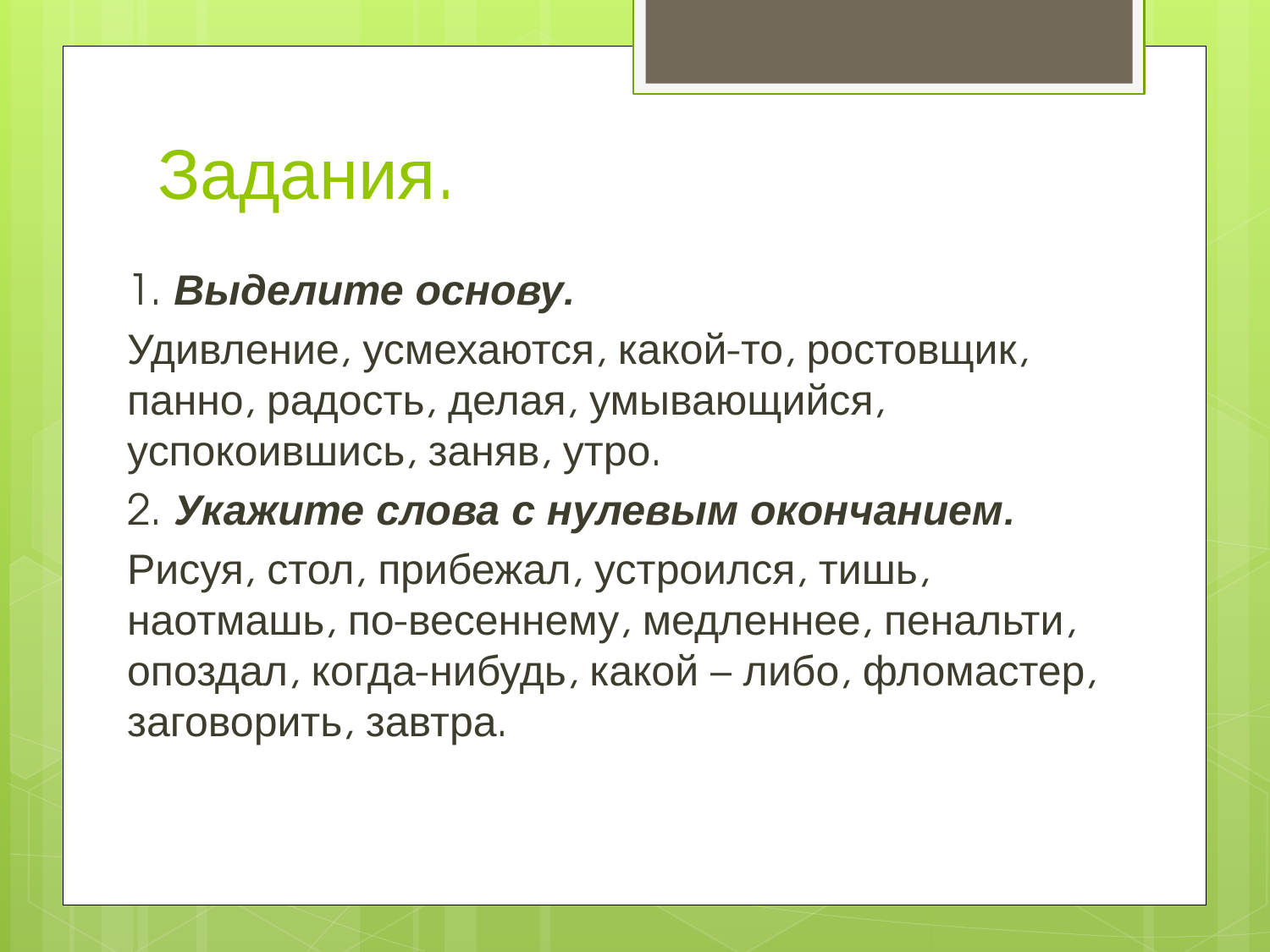

# Задания.
1. Выделите основу.
Удивление, усмехаются, какой-то, ростовщик, панно, радость, делая, умывающийся, успокоившись, заняв, утро.
2. Укажите слова с нулевым окончанием.
Рисуя, стол, прибежал, устроился, тишь, наотмашь, по-весеннему, медленнее, пенальти, опоздал, когда-нибудь, какой – либо, фломастер, заговорить, завтра.